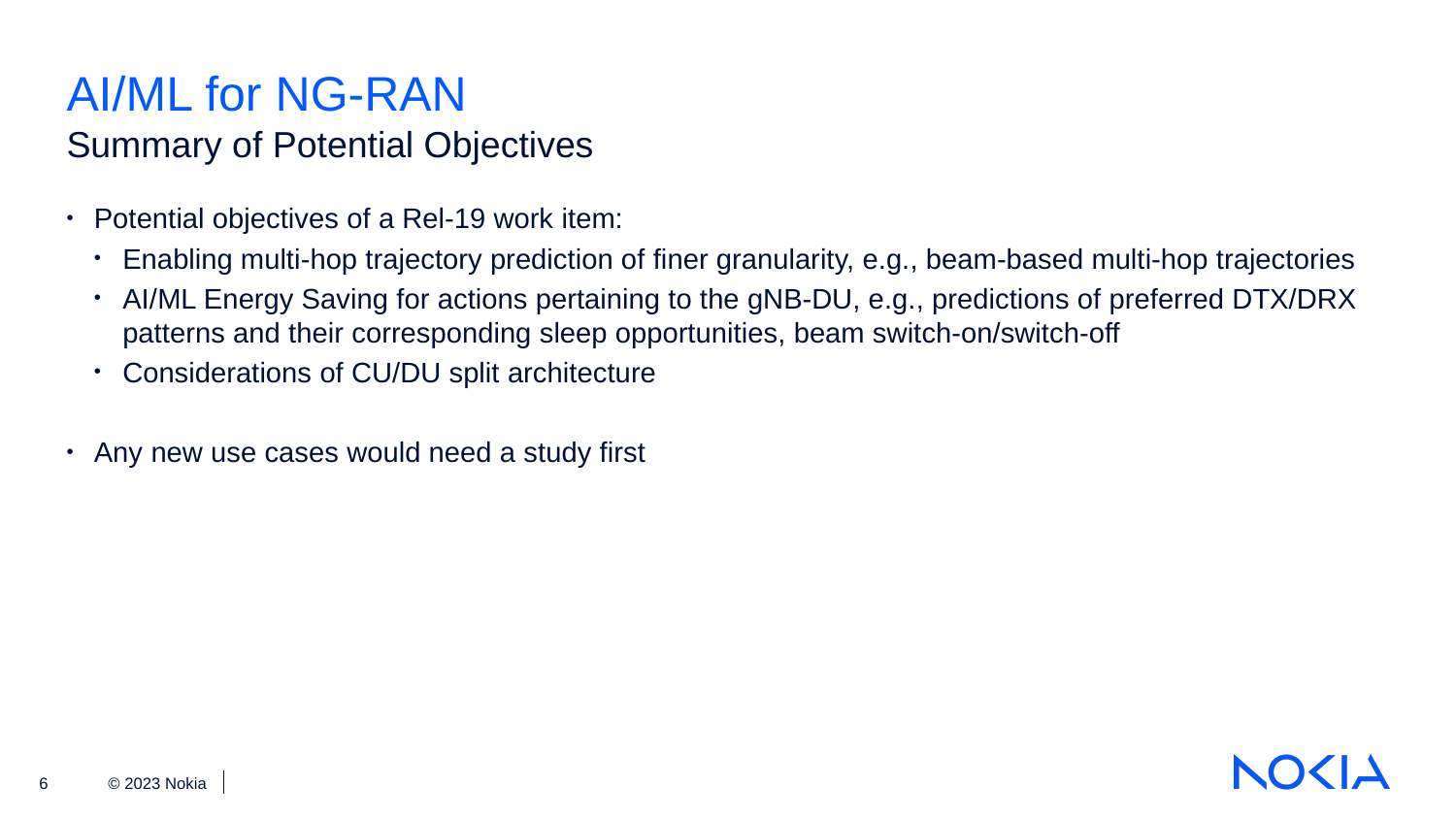

AI/ML for NG-RAN
Summary of Potential Objectives
Potential objectives of a Rel-19 work item:
Enabling multi-hop trajectory prediction of finer granularity, e.g., beam-based multi-hop trajectories
AI/ML Energy Saving for actions pertaining to the gNB-DU, e.g., predictions of preferred DTX/DRX patterns and their corresponding sleep opportunities, beam switch-on/switch-off
Considerations of CU/DU split architecture

Any new use cases would need a study first